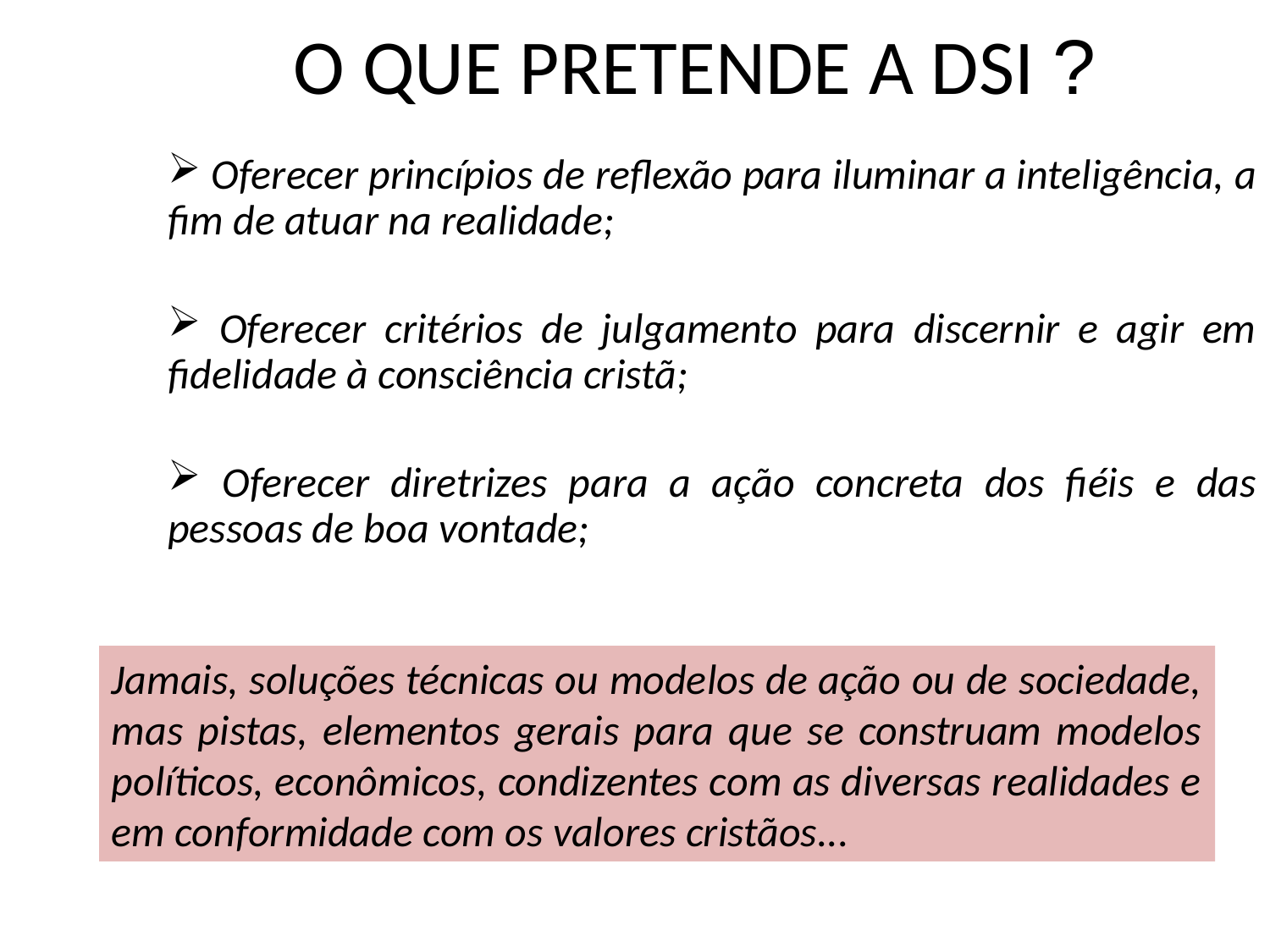

# O QUE PRETENDE A DSI ?
 Oferecer princípios de reflexão para iluminar a inteligência, a fim de atuar na realidade;

 Oferecer critérios de julgamento para discernir e agir em fidelidade à consciência cristã;

 Oferecer diretrizes para a ação concreta dos fiéis e das pessoas de boa vontade;

Jamais, soluções técnicas ou modelos de ação ou de sociedade, mas pistas, elementos gerais para que se construam modelos políticos, econômicos, condizentes com as diversas realidades e em conformidade com os valores cristãos...